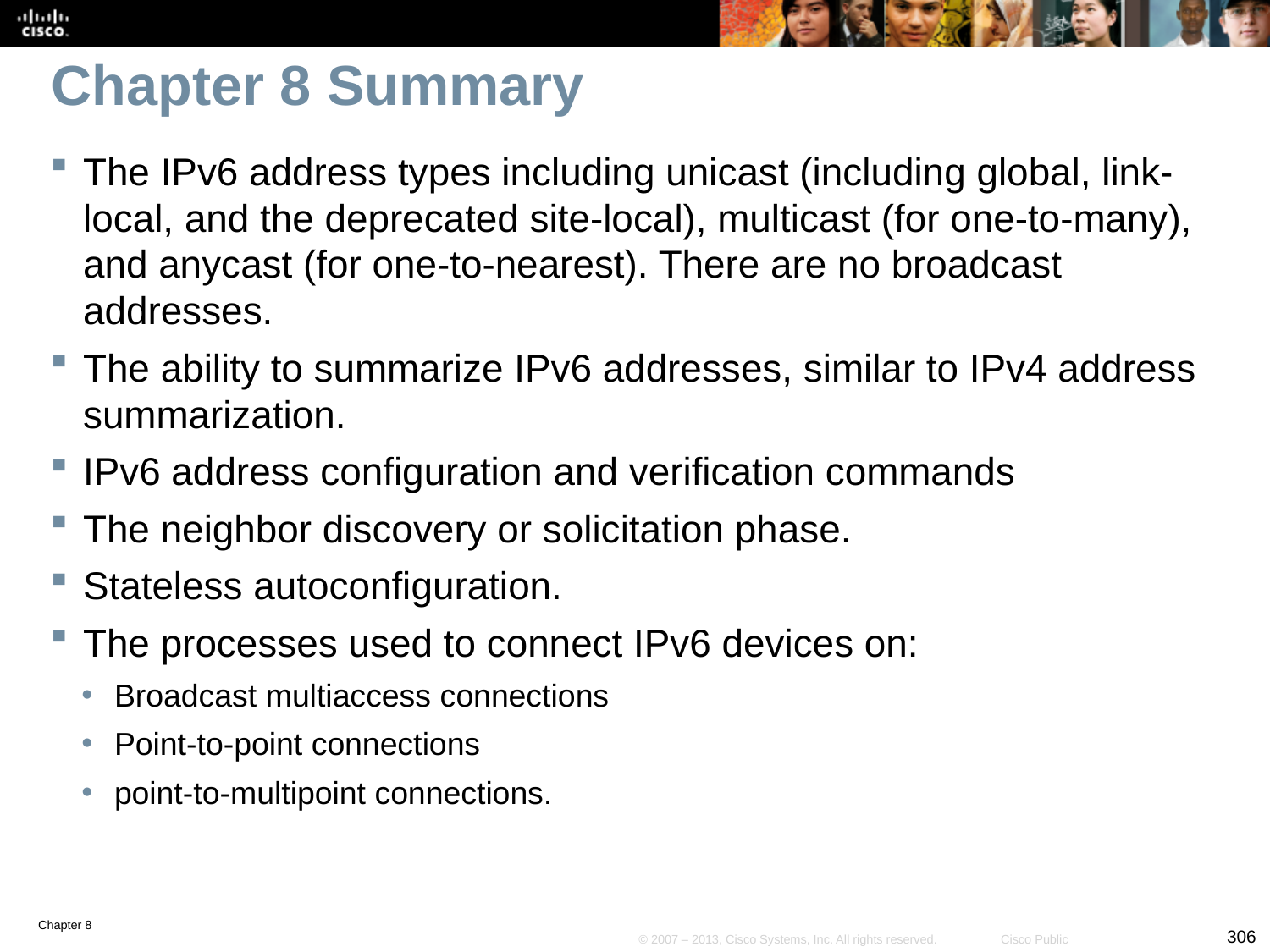

# Chapter 8 Summary
The IPv6 address types including unicast (including global, link-local, and the deprecated site-local), multicast (for one-to-many), and anycast (for one-to-nearest). There are no broadcast addresses.
The ability to summarize IPv6 addresses, similar to IPv4 address summarization.
IPv6 address configuration and verification commands
The neighbor discovery or solicitation phase.
Stateless autoconfiguration.
The processes used to connect IPv6 devices on:
Broadcast multiaccess connections
Point-to-point connections
point-to-multipoint connections.